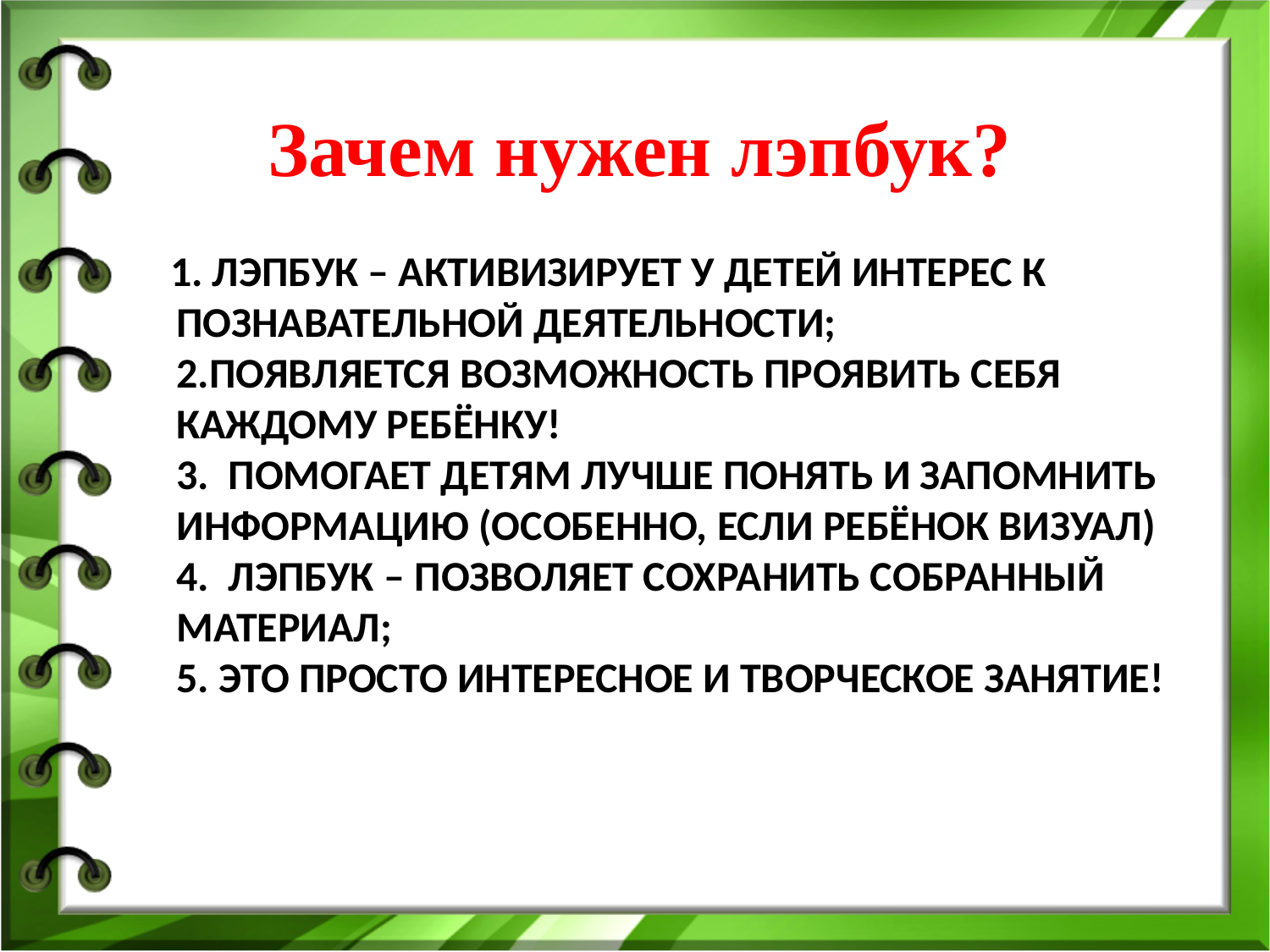

Зачем нужен лэпбук?

# 1. Лэпбук – активизирует у детей интерес к познавательной деятельности; 2.Появляется возможность проявить себя каждому ребёнку! 3.  Помогает детям лучше понять и запомнить информацию (особенно, если ребёнок визуал) 4.  Лэпбук – позволяет сохранить собранный материал; 5. Это просто интересное и творческое занятие!